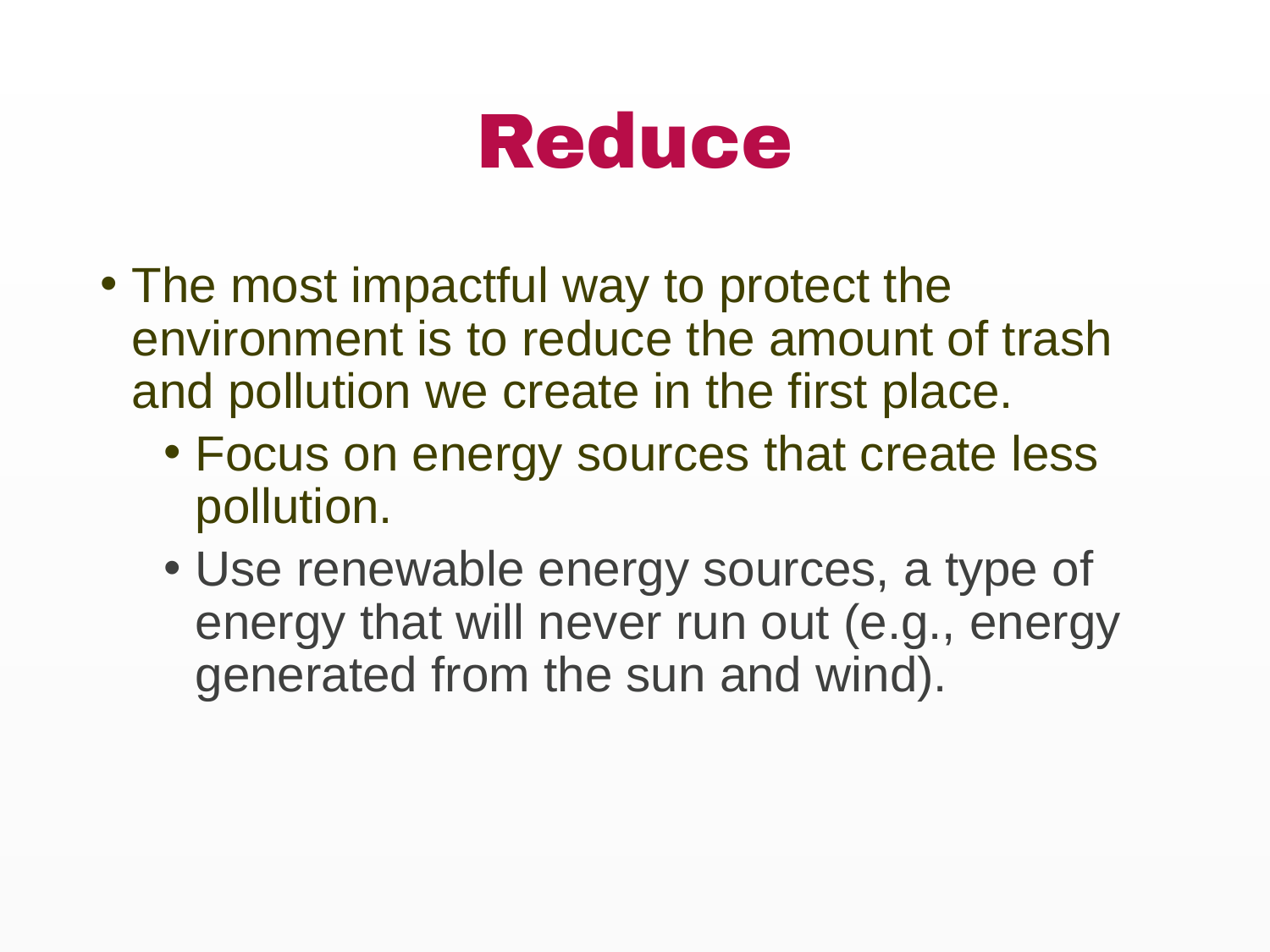

# Reduce
The most impactful way to protect the environment is to reduce the amount of trash and pollution we create in the first place.
Focus on energy sources that create less pollution.
Use renewable energy sources, a type of energy that will never run out (e.g., energy generated from the sun and wind).